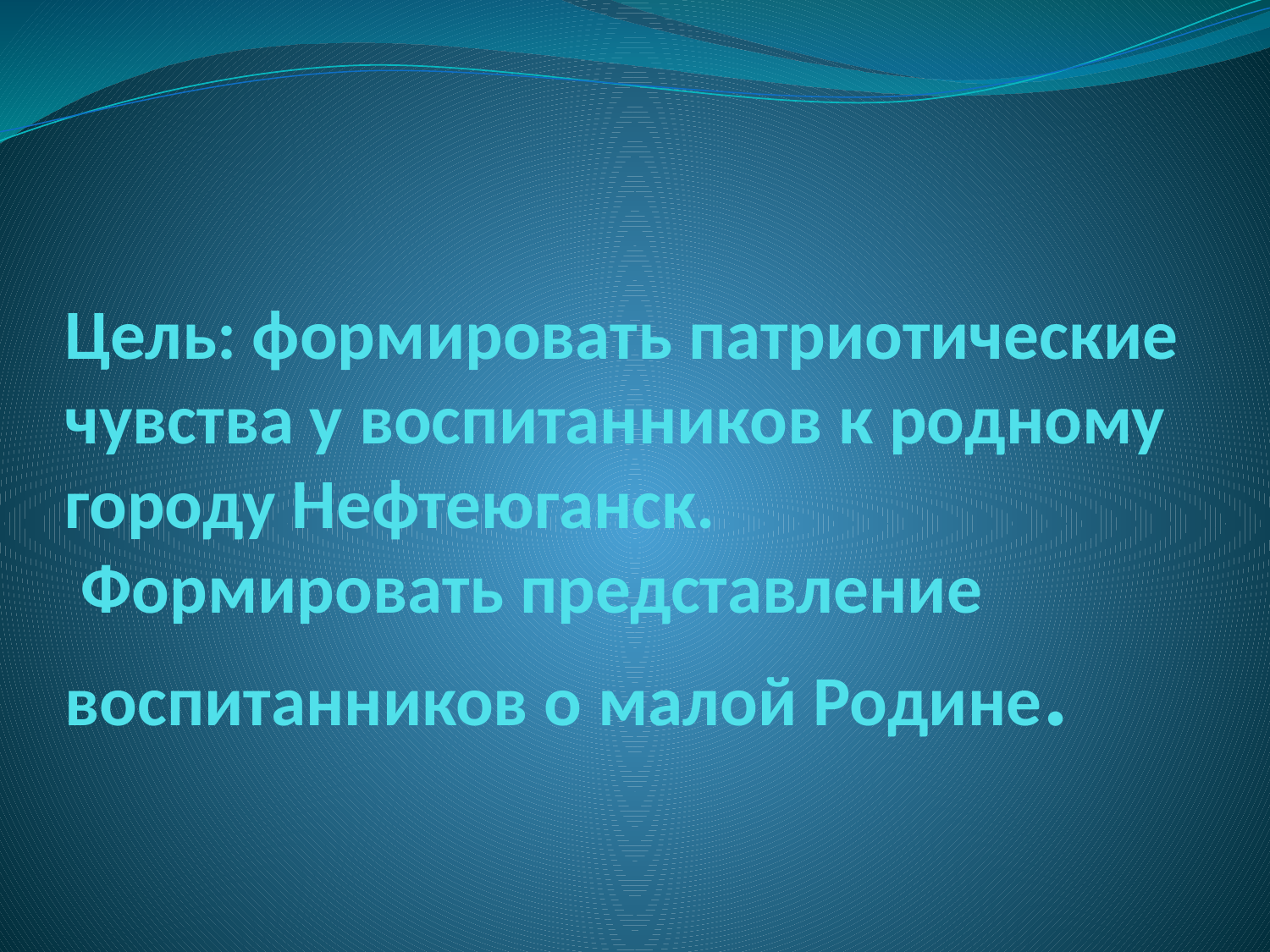

# Цель: формировать патриотические чувства у воспитанников к родному городу Нефтеюганск. Формировать представление воспитанников о малой Родине.